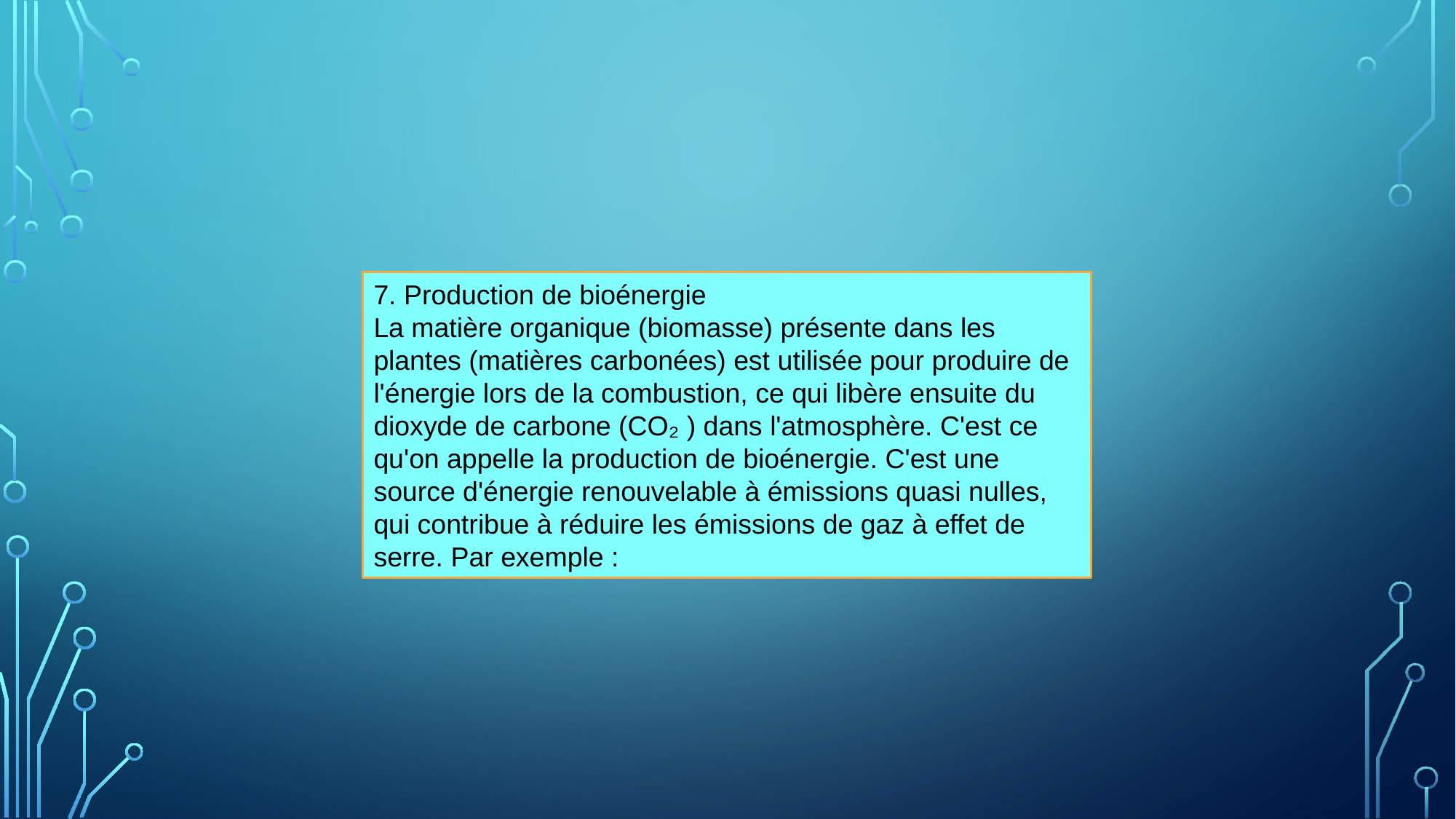

7. Production de bioénergie
La matière organique (biomasse) présente dans les plantes (matières carbonées) est utilisée pour produire de l'énergie lors de la combustion, ce qui libère ensuite du dioxyde de carbone (CO₂ ) dans l'atmosphère. C'est ce qu'on appelle la production de bioénergie. C'est une source d'énergie renouvelable à émissions quasi nulles, qui contribue à réduire les émissions de gaz à effet de serre. Par exemple :